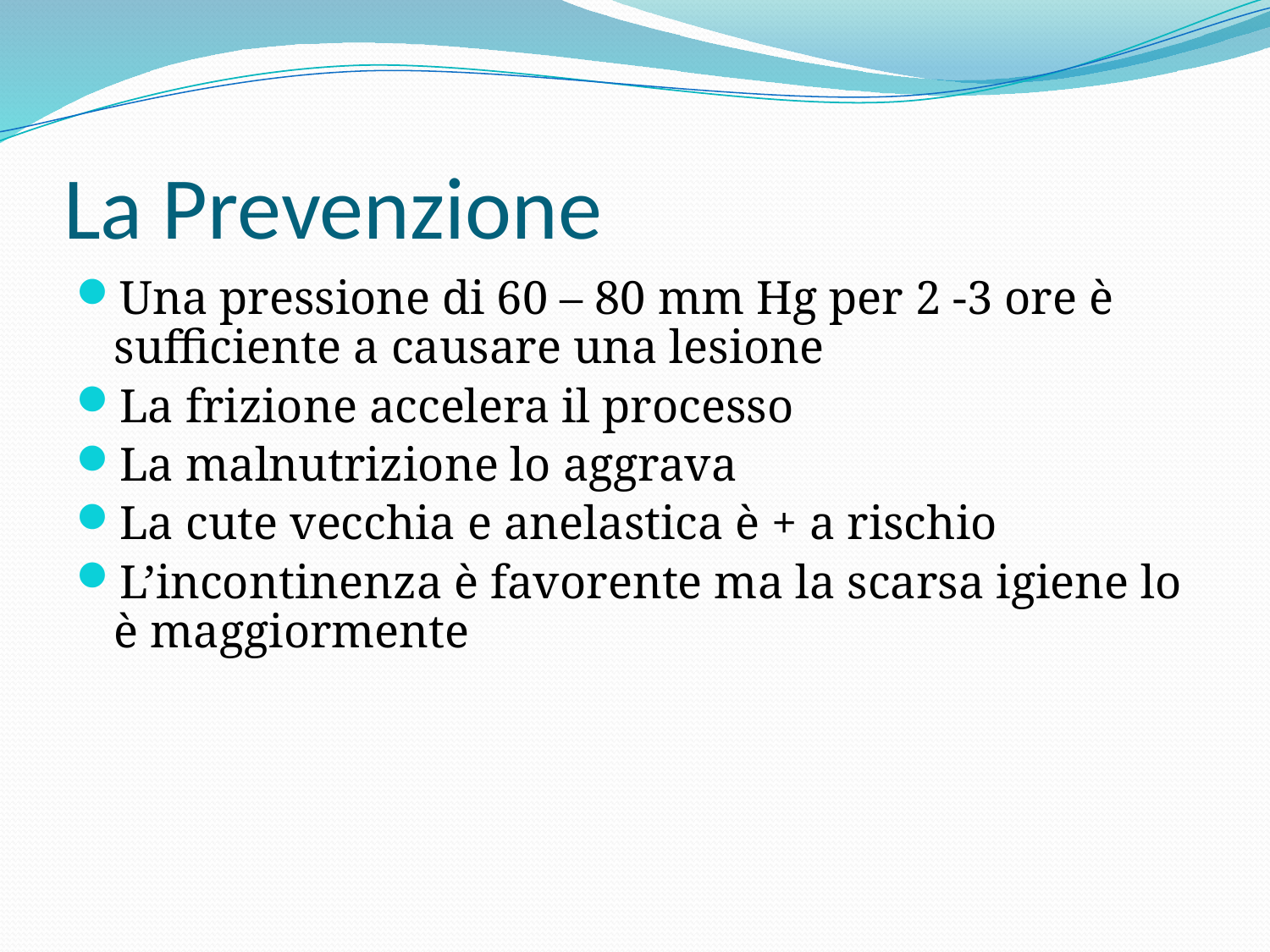

# La Prevenzione
Una pressione di 60 – 80 mm Hg per 2 -3 ore è sufficiente a causare una lesione
La frizione accelera il processo
La malnutrizione lo aggrava
La cute vecchia e anelastica è + a rischio
L’incontinenza è favorente ma la scarsa igiene lo è maggiormente